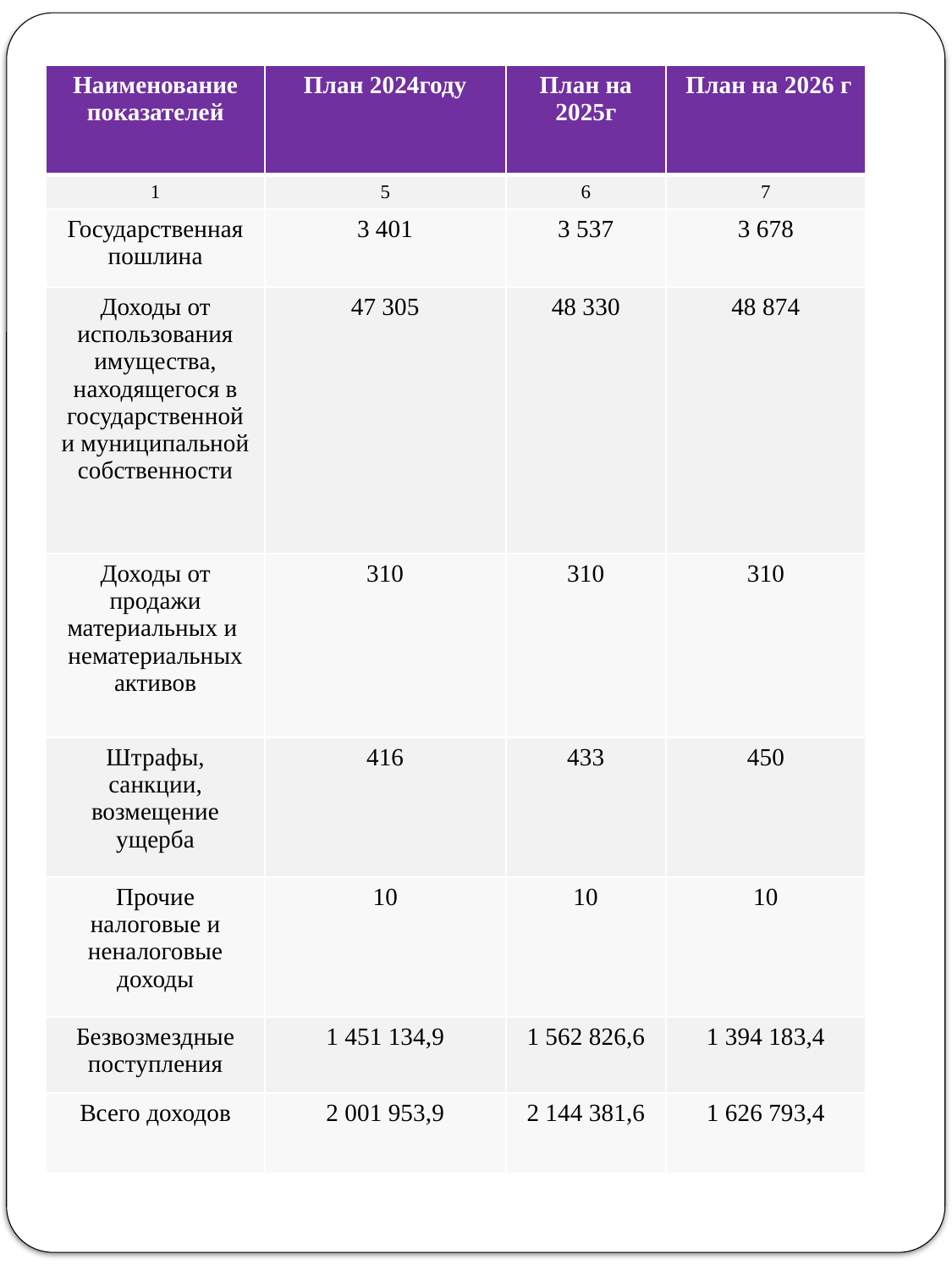

| Наименование показателей | План 2024году | План на 2025г | План на 2026 г |
| --- | --- | --- | --- |
| 1 | 5 | 6 | 7 |
| Государственная пошлина | 3 401 | 3 537 | 3 678 |
| Доходы от использования имущества, находящегося в государственной и муниципальной собственности | 47 305 | 48 330 | 48 874 |
| Доходы от продажи материальных и нематериальных активов | 310 | 310 | 310 |
| Штрафы, санкции, возмещение ущерба | 416 | 433 | 450 |
| Прочие налоговые и неналоговые доходы | 10 | 10 | 10 |
| Безвозмездные поступления | 1 451 134,9 | 1 562 826,6 | 1 394 183,4 |
| Всего доходов | 2 001 953,9 | 2 144 381,6 | 1 626 793,4 |